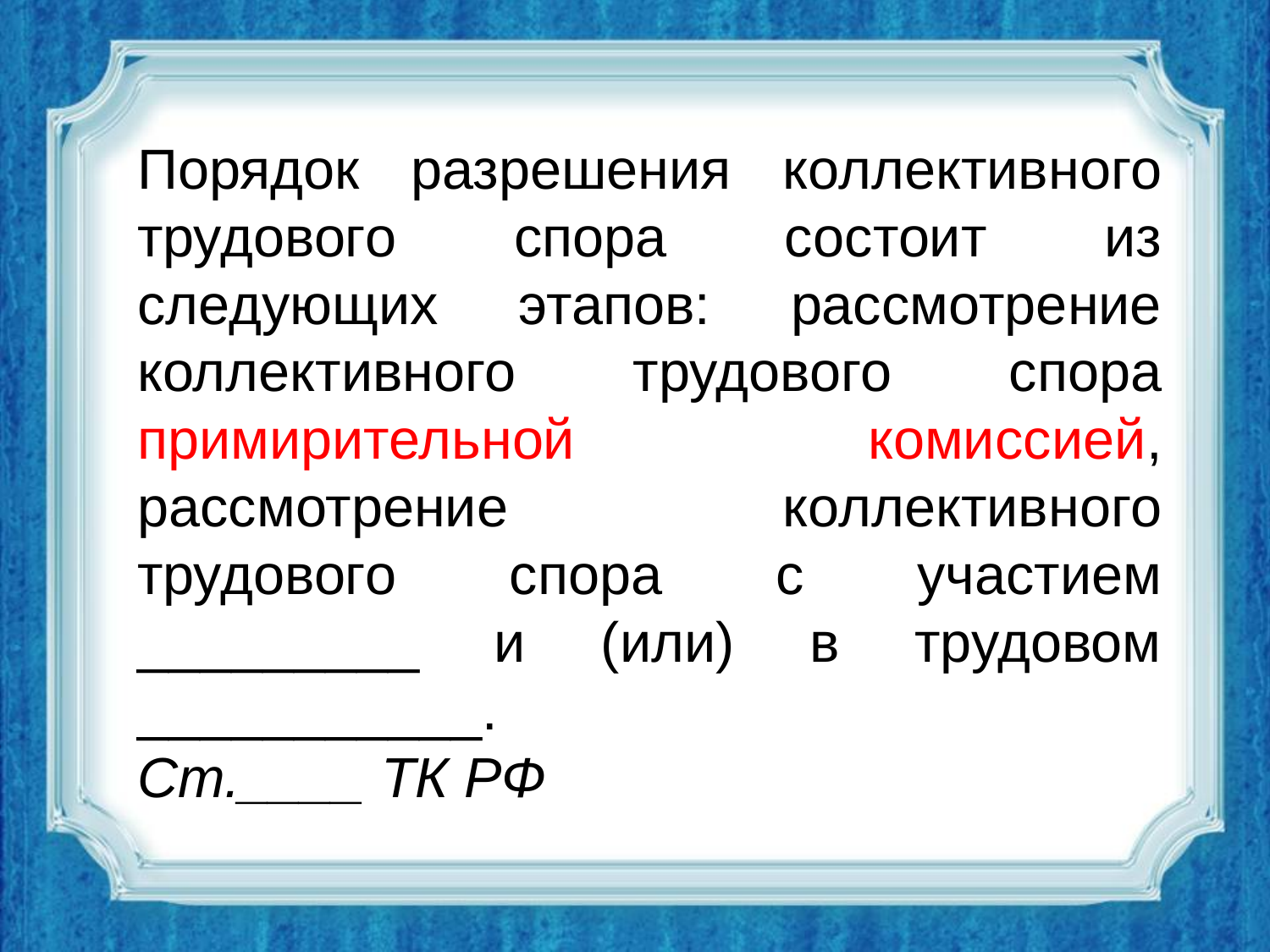

Порядок разрешения коллективного трудового спора состоит из следующих этапов: рассмотрение коллективного трудового спора примирительной комиссией, рассмотрение коллективного трудового спора с участием _________ и (или) в трудовом ___________.
Ст.____ ТК РФ